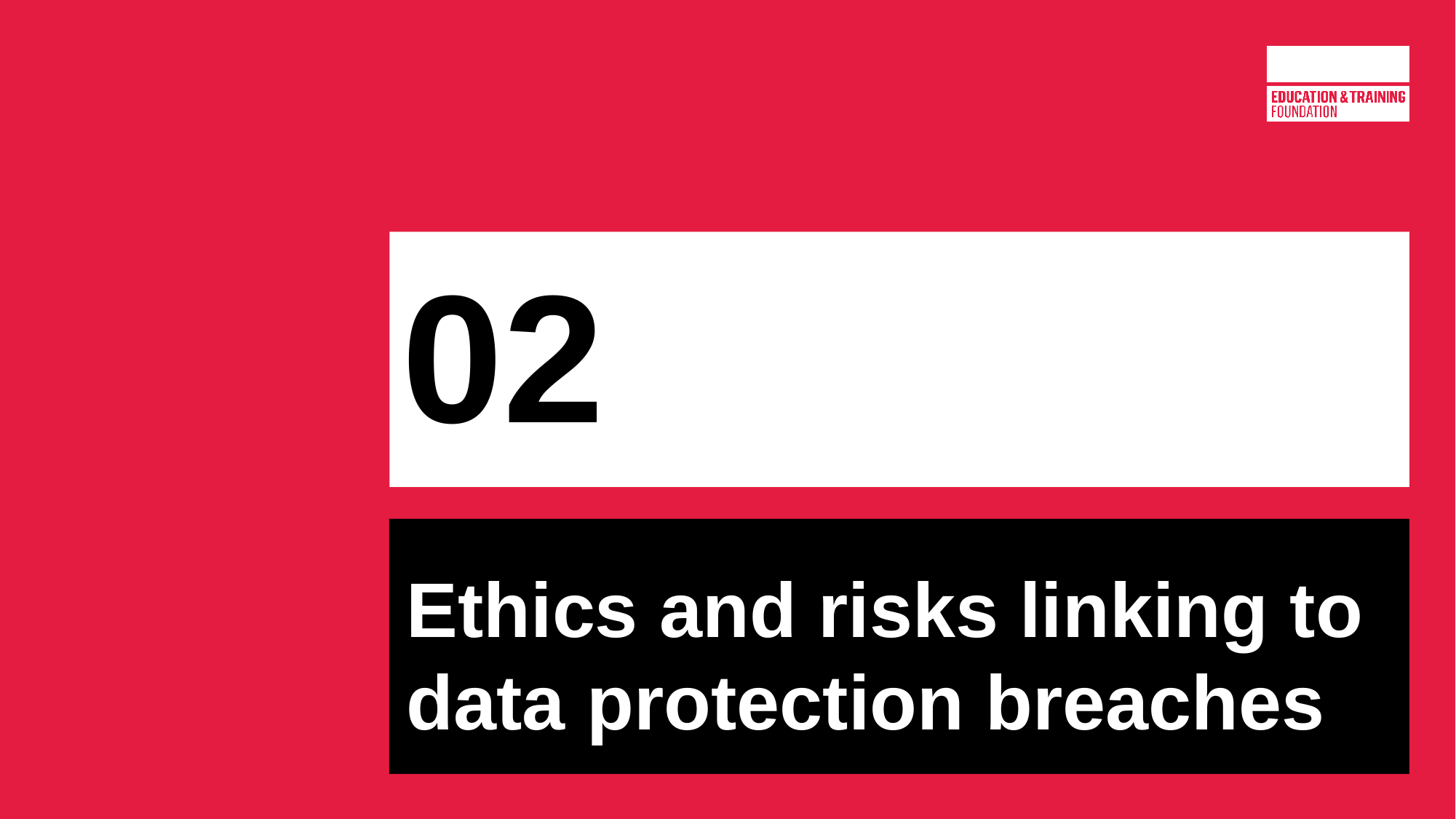

# 02
Ethics and risks linking to data protection breaches